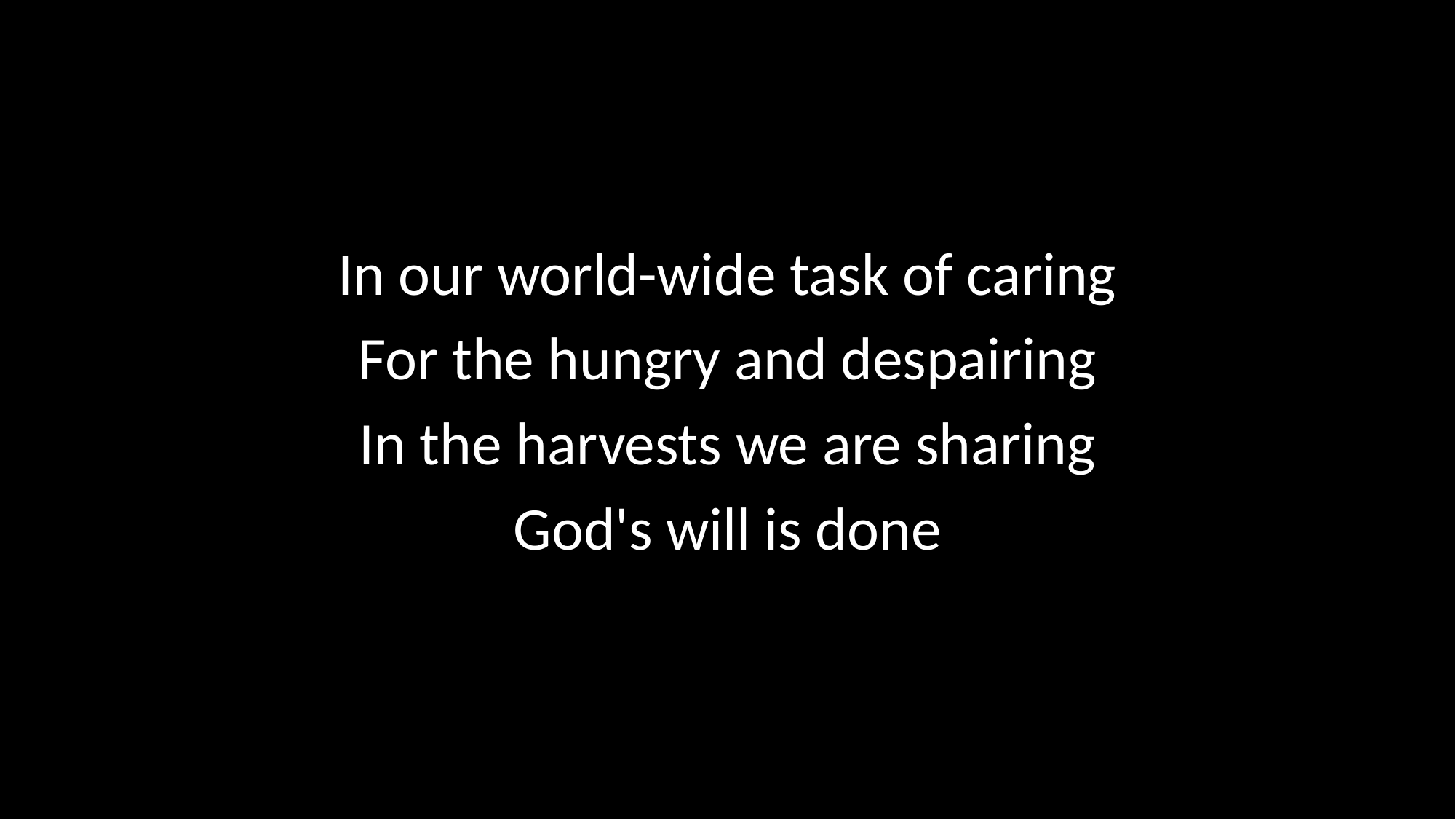

In our world-wide task of caring
For the hungry and despairing
In the harvests we are sharing
God's will is done